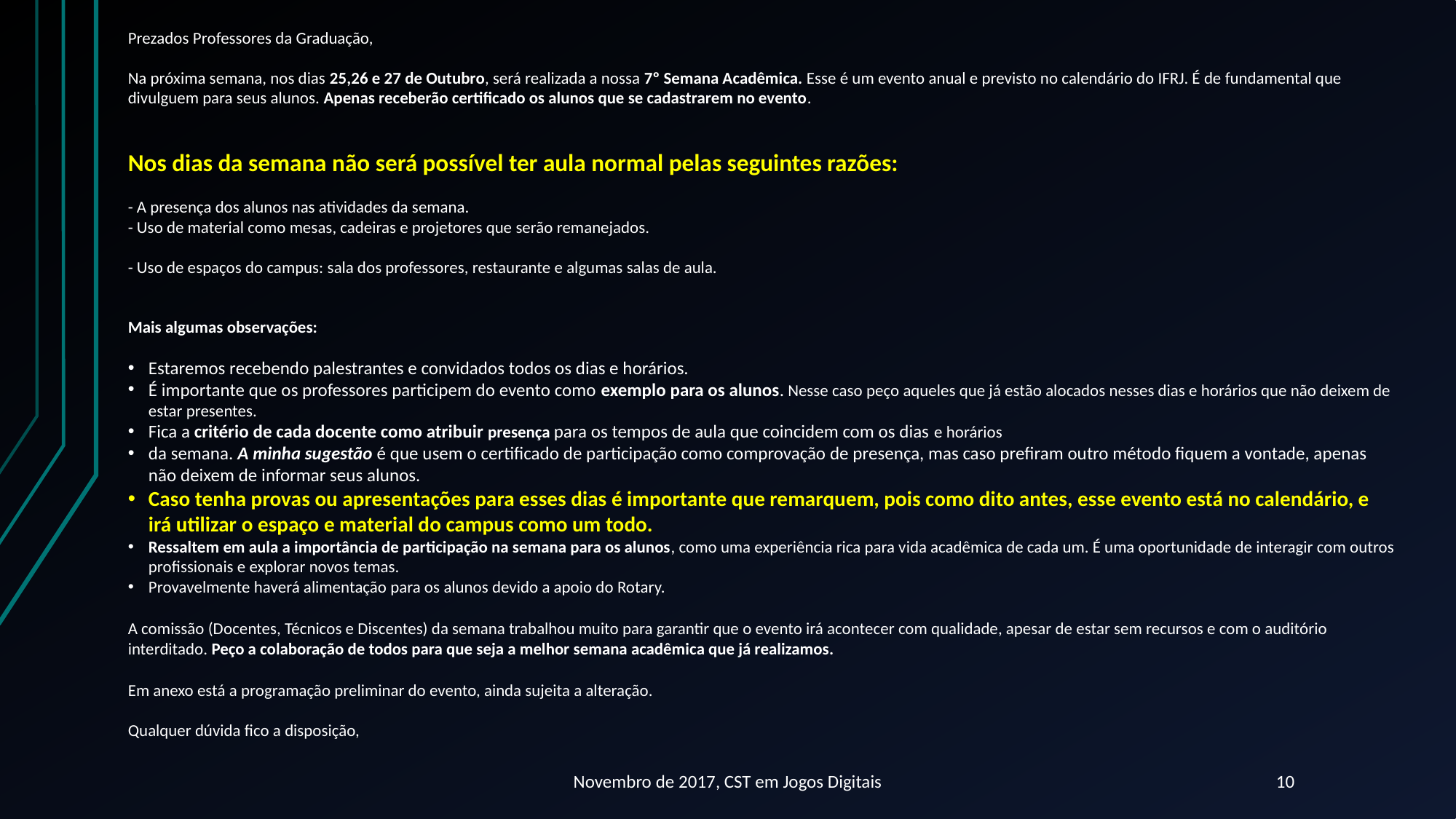

Prezados Professores da Graduação,
Na próxima semana, nos dias 25,26 e 27 de Outubro, será realizada a nossa 7º Semana Acadêmica. Esse é um evento anual e previsto no calendário do IFRJ. É de fundamental que divulguem para seus alunos. Apenas receberão certificado os alunos que se cadastrarem no evento.

Nos dias da semana não será possível ter aula normal pelas seguintes razões:
- A presença dos alunos nas atividades da semana.
- Uso de material como mesas, cadeiras e projetores que serão remanejados.
- Uso de espaços do campus: sala dos professores, restaurante e algumas salas de aula.

Mais algumas observações:
Estaremos recebendo palestrantes e convidados todos os dias e horários.
É importante que os professores participem do evento como exemplo para os alunos.​ Nesse caso peço aqueles que já estão alocados nesses dias e horários que não deixem de estar presentes.​
Fica a critério de cada docente como atribuir​ presença​ para os tempos de aula que coincidem com os dias ​e horários ​
da semana. A minha sugestão é que usem o certificado de participação como comprovação de presença, mas caso prefiram outro método fiquem a vontade, apenas não deixem de informar seus alunos.
​Caso tenha provas ou apresentações para esses dias é importante que remarquem, pois como dito antes, esse evento está no calendário, e irá utilizar o espaço e material do campus como um todo.
Ressaltem em aula a importância de participação na semana para os alunos, como uma experiência rica para vida acadêmica de cada um. É uma oportunidade de interagir com outros profissionais e explorar novos temas.
​Provavelmente haverá alimentação para os alunos devido a apoio do Rotary.​

​A comissão (Docentes, Técnicos e Discentes) da semana trabalhou muito para garantir que o evento irá acontecer com qualidade, apesar de estar sem recursos e com o auditório interditado. Peço a colaboração de todos para que seja a melhor semana acadêmica que já realizamos.​
Em anexo está a programação preliminar do evento, ainda sujeita a alteração.
Qualquer dúvida fico a disposição,
Novembro de 2017, CST em Jogos Digitais
10